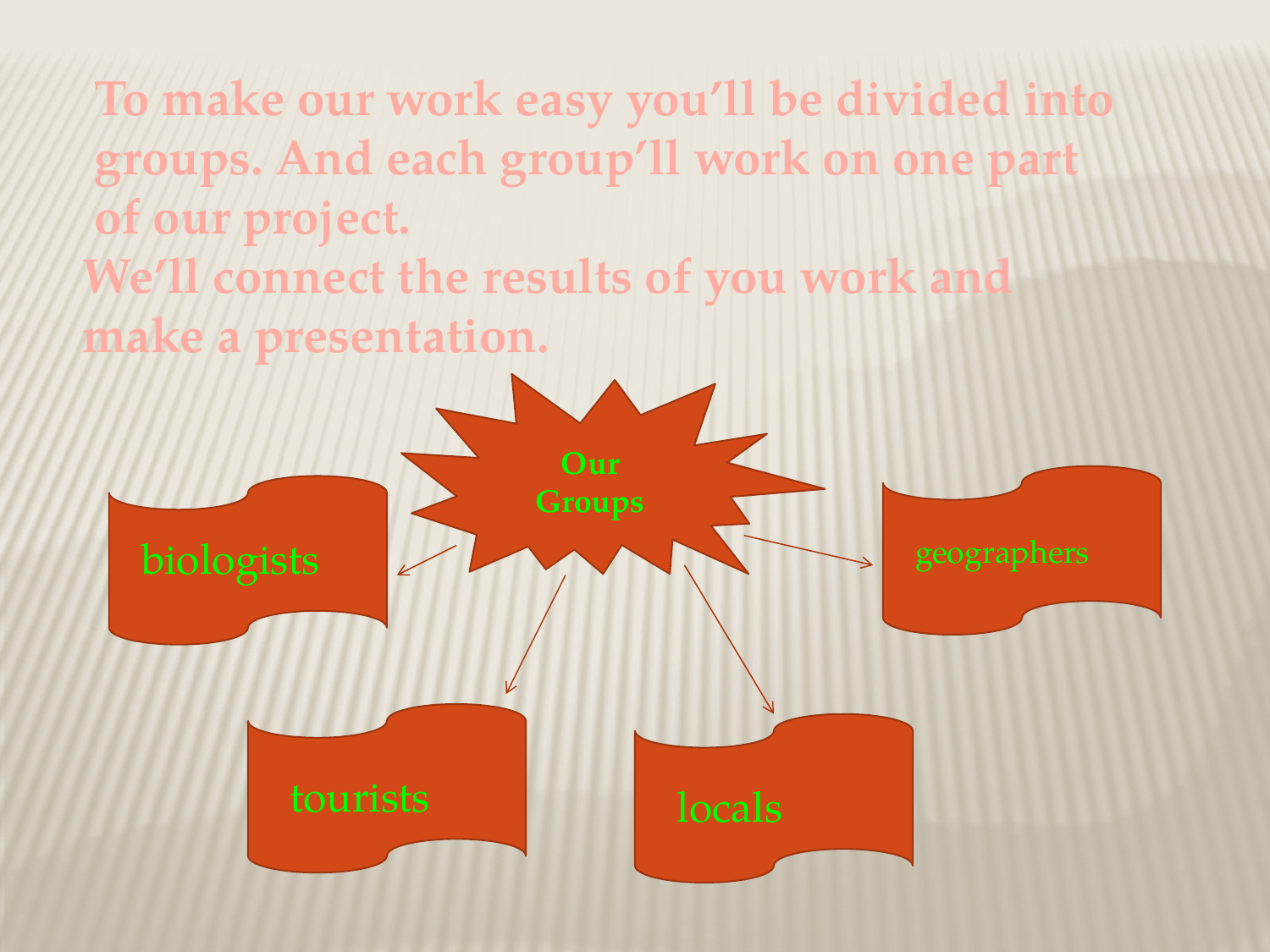

To make our work easy you’ll be divided into
 groups. And each group’ll work on one part
 of our project.
We’ll connect the results of you work and
make a presentation.

Our Groups

biologists
geographers

tourists
locals